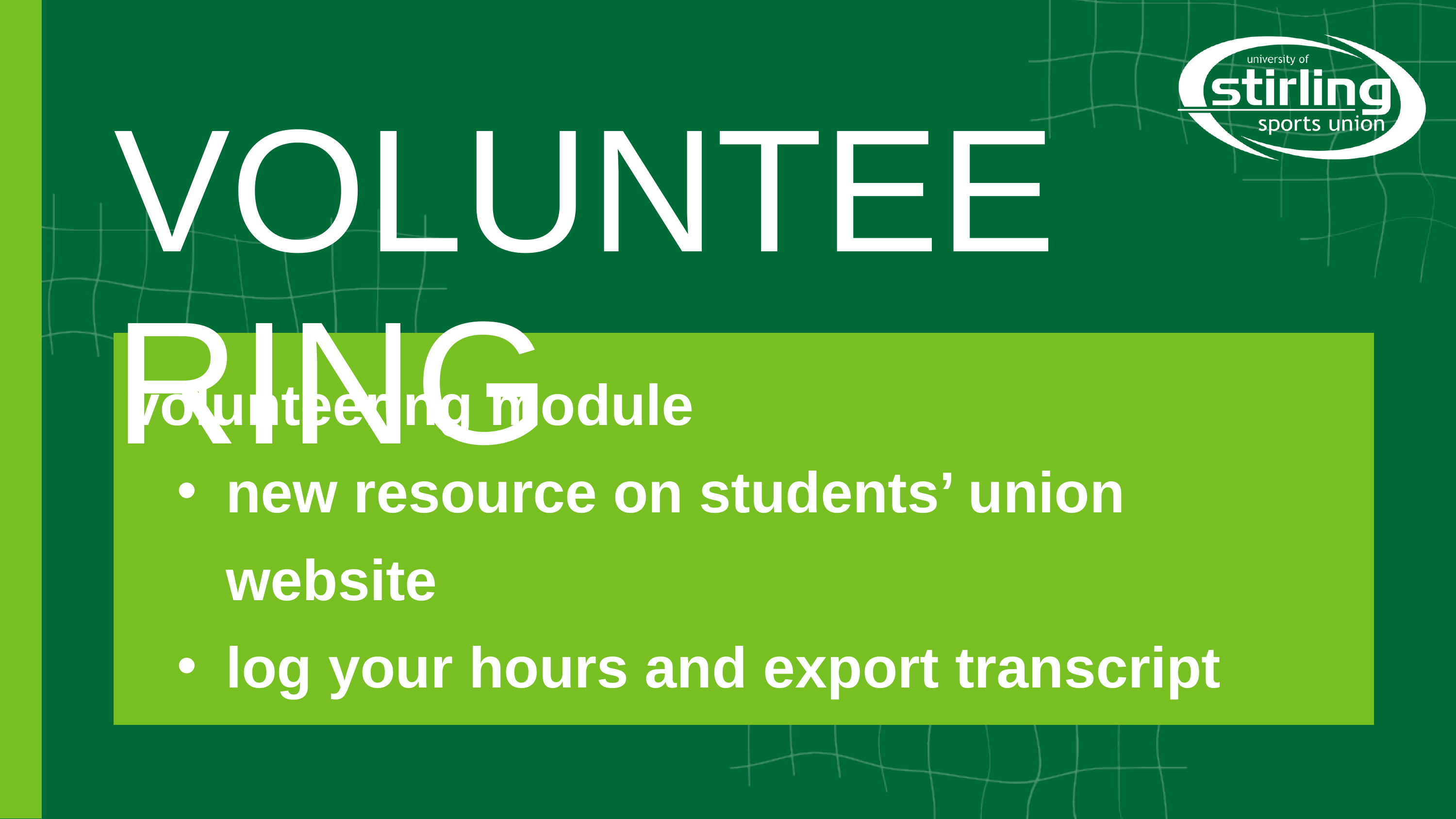

VOLUNTEERING

volunteering module
new resource on students’ union website
log your hours and export transcript